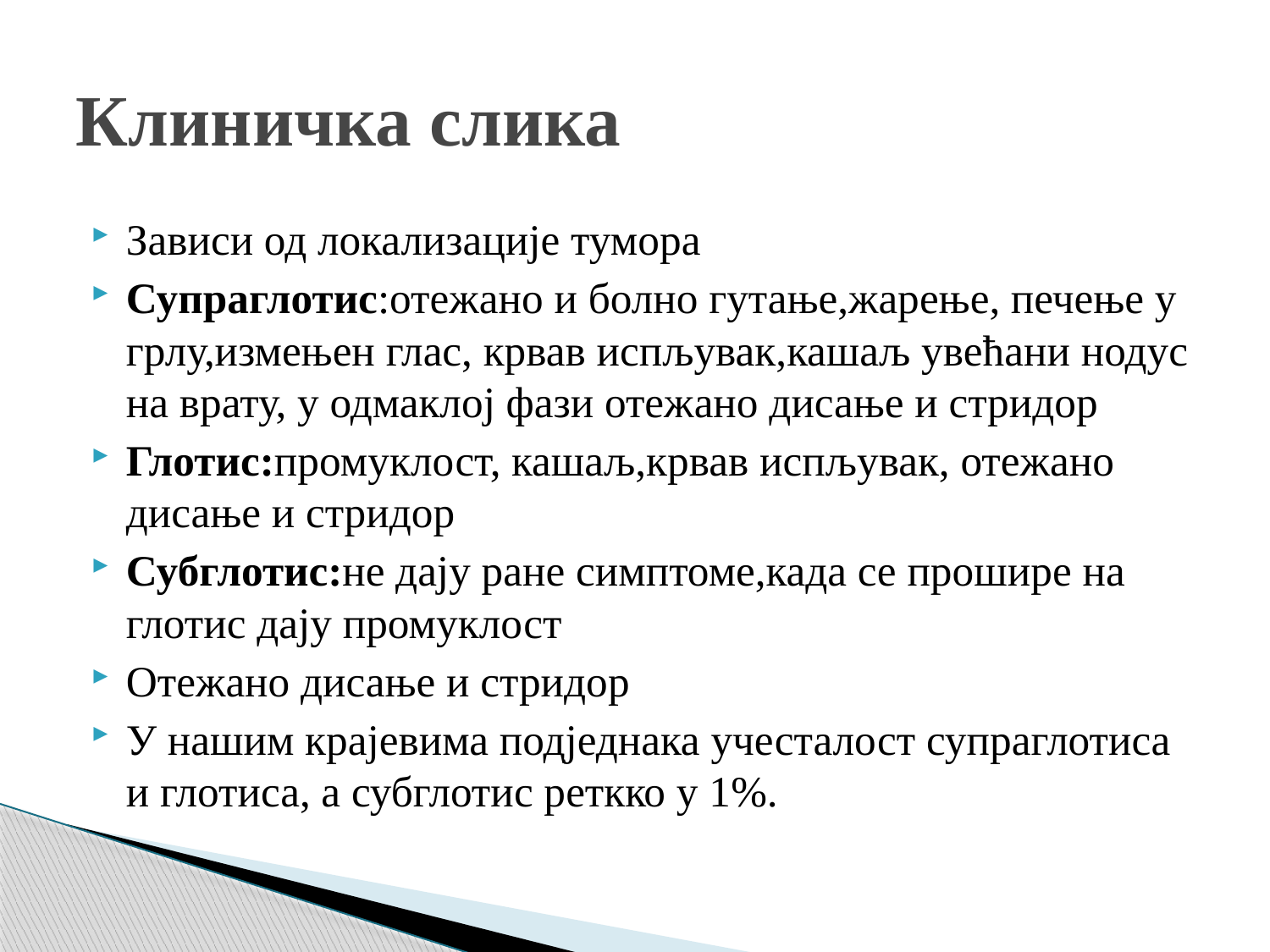

# Клиничка слика
Зависи од локализације тумора
Супраглотис:отежано и болно гутање,жарење, печење у грлу,измењен глас, крвав испљувак,кашаљ увећани нодус на врату, у одмаклој фази отежано дисање и стридор
Глотис:промуклост, кашаљ,крвав испљувак, отежано дисање и стридор
Субглотис:не дају ране симптоме,када се прошире на глотис дају промуклост
Отежано дисање и стридор
У нашим крајевима подједнака учесталост супраглотиса и глотиса, а субглотис реткко у 1%.